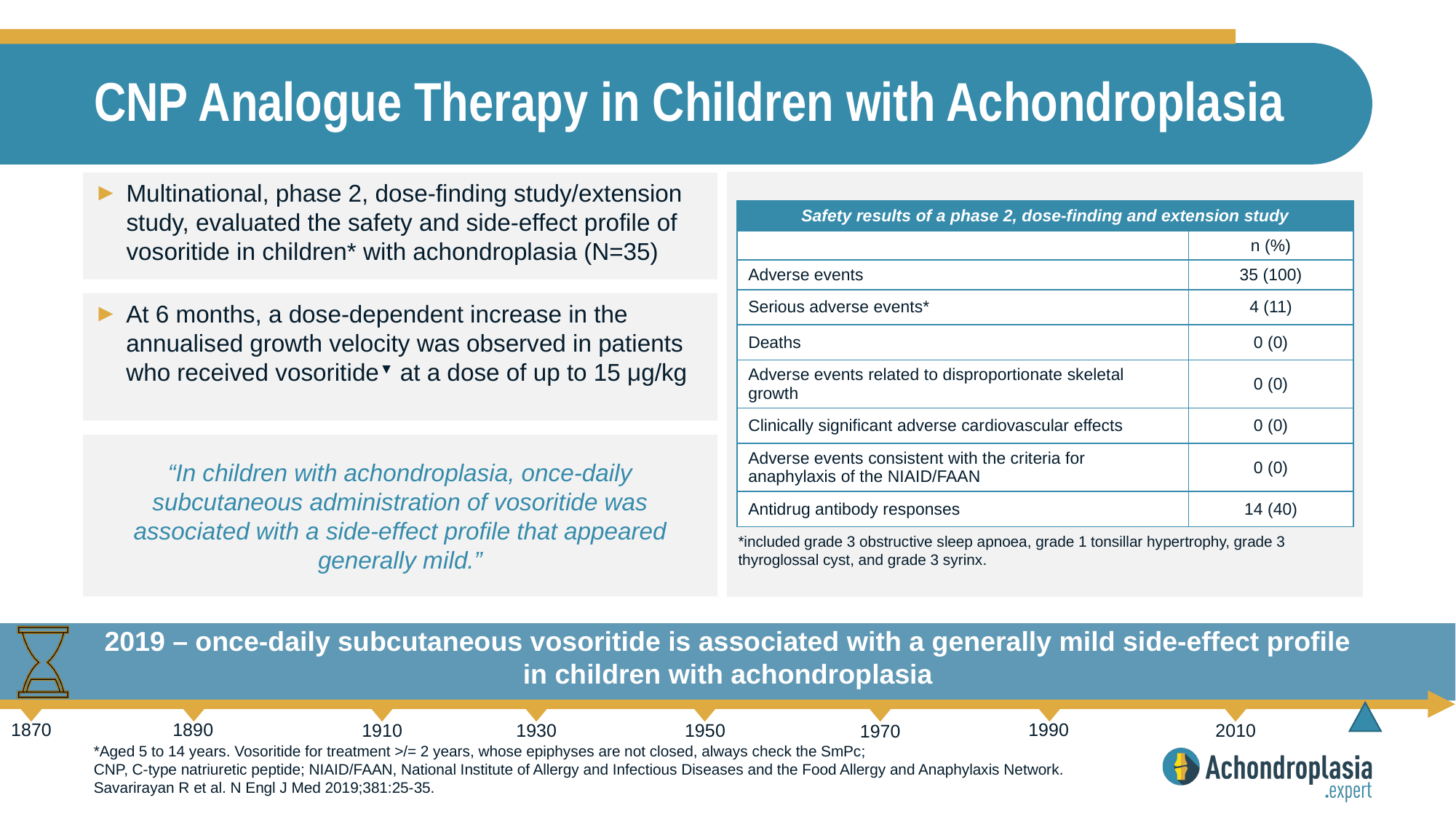

# CNP Analogue Therapy in Children with Achondroplasia

Multinational, phase 2, dose-finding study/extension study, evaluated the safety and side-effect profile of vosoritide in children* with achondroplasia (N=35)
| Safety results of a phase 2, dose-finding and extension study |  |
| --- | --- |
|  | n (%) |
| Adverse events | 35 (100) |
| Serious adverse events\* | 4 (11) |
| Deaths | 0 (0) |
| Adverse events related to disproportionate skeletal growth | 0 (0) |
| Clinically significant adverse cardiovascular effects | 0 (0) |
| Adverse events consistent with the criteria for anaphylaxis of the NIAID/FAAN | 0 (0) |
| Antidrug antibody responses | 14 (40) |
At 6 months, a dose-dependent increase in the annualised growth velocity was observed in patients who received vosoritide▼ at a dose of up to 15 μg/kg
“In children with achondroplasia, once-daily subcutaneous administration of vosoritide was associated with a side-effect profile that appeared generally mild.”
*included grade 3 obstructive sleep apnoea, grade 1 tonsillar hypertrophy, grade 3 thyroglossal cyst, and grade 3 syrinx.
2019 – once-daily subcutaneous vosoritide is associated with a generally mild side-effect profile in children with achondroplasia

*Aged 5 to 14 years. Vosoritide for treatment >/= 2 years, whose epiphyses are not closed, always check the SmPc;
CNP, C-type natriuretic peptide; NIAID/FAAN, National Institute of Allergy and Infectious Diseases and the Food Allergy and Anaphylaxis Network.
Savarirayan R et al. N Engl J Med 2019;381:25-35.